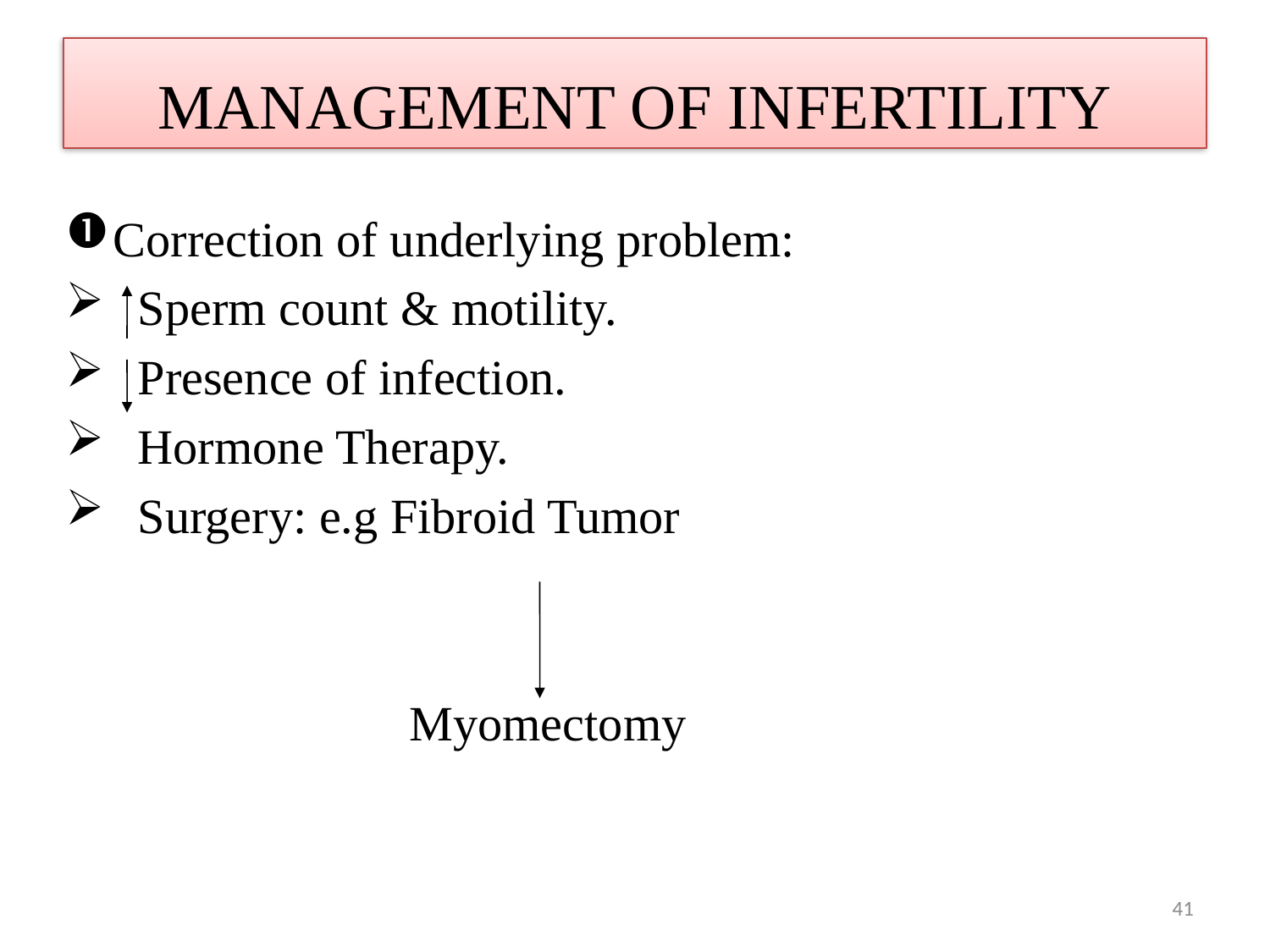

MANAGEMENT OF INFERTILITY
Correction of underlying problem:
  Sperm count & motility.
  Presence of infection.
  Hormone Therapy.
  Surgery: e.g Fibroid Tumor

                            Myomectomy

41